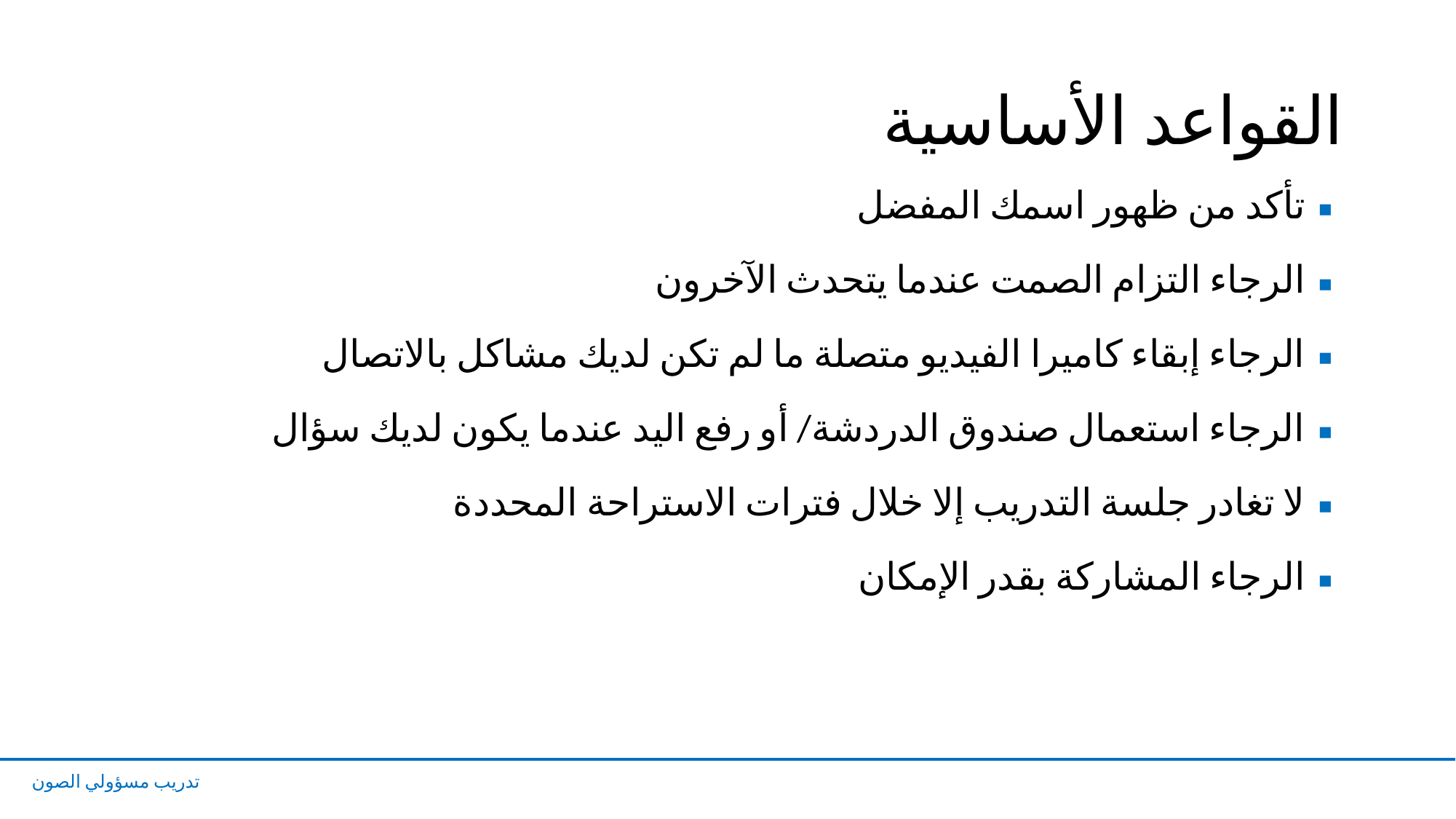

# القواعد الأساسية
تأكد من ظهور اسمك المفضل
الرجاء التزام الصمت عندما يتحدث الآخرون
الرجاء إبقاء كاميرا الفيديو متصلة ما لم تكن لديك مشاكل بالاتصال
الرجاء استعمال صندوق الدردشة/ أو رفع اليد عندما يكون لديك سؤال
لا تغادر جلسة التدريب إلا خلال فترات الاستراحة المحددة
الرجاء المشاركة بقدر الإمكان

تدريب مسؤولي الصون